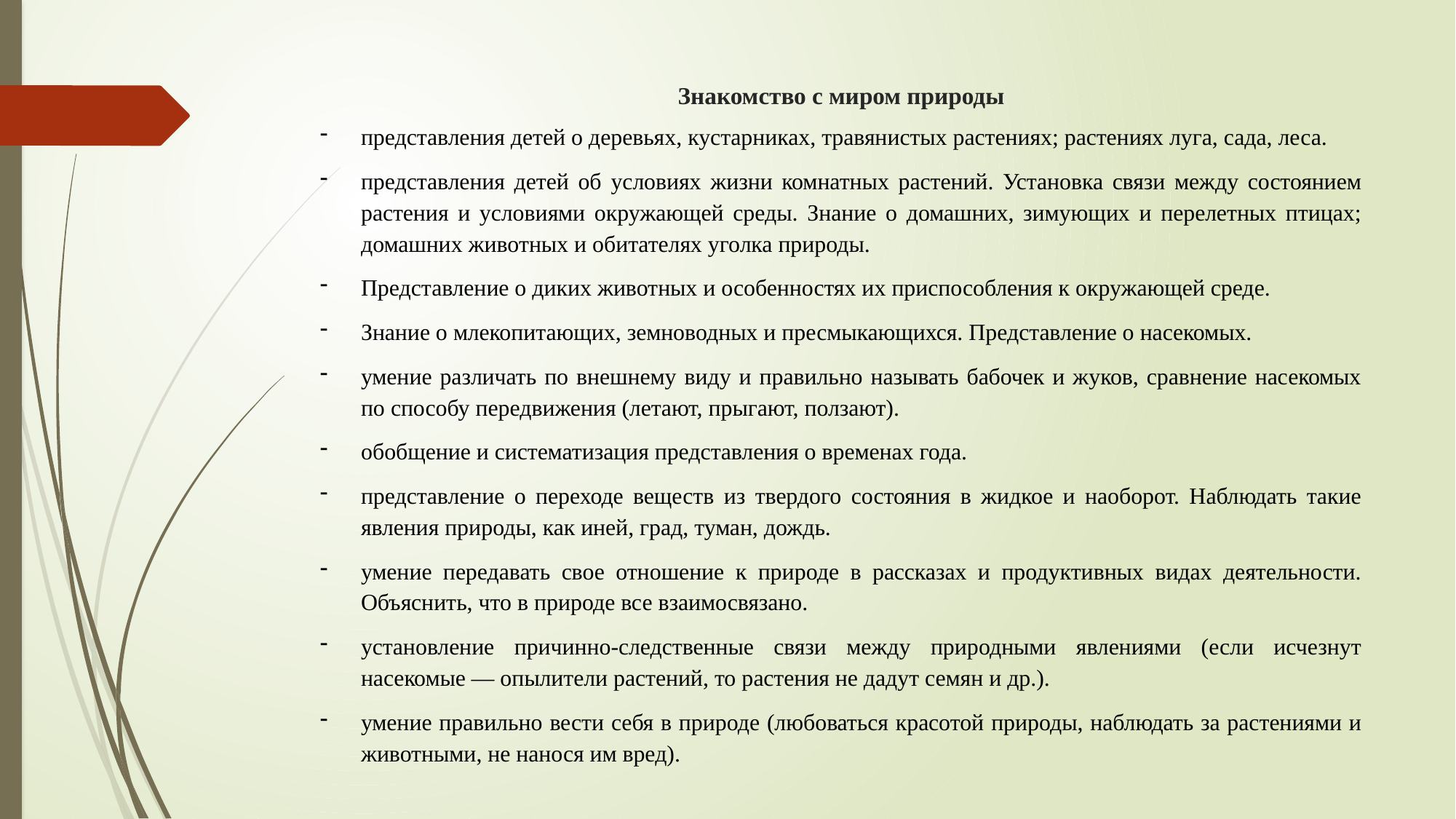

# Знакомство с миром природы
представления детей о деревьях, кустарниках, травянистых растениях; растениях луга, сада, леса.
представления детей об условиях жизни комнатных растений. Установка связи между состоянием растения и условиями окружающей среды. Знание о домашних, зимующих и перелетных птицах; домашних животных и обитателях уголка природы.
Представление о диких животных и особенностях их приспособления к окружающей среде.
Знание о млекопитающих, земноводных и пресмыкающихся. Представление о насекомых.
умение различать по внешнему виду и правильно называть бабочек и жуков, сравнение насекомых по способу передвижения (летают, прыгают, ползают).
обобщение и систематизация представления о временах года.
представление о переходе веществ из твердого состояния в жидкое и наоборот. Наблюдать такие явления природы, как иней, град, туман, дождь.
умение передавать свое отношение к природе в рассказах и продуктивных видах деятельности. Объяснить, что в природе все взаимосвязано.
установление причинно-следственные связи между природными явлениями (если исчезнут насекомые — опылители растений, то растения не дадут семян и др.).
умение правильно вести себя в природе (любоваться красотой природы, наблюдать за растениями и животными, не нанося им вред).